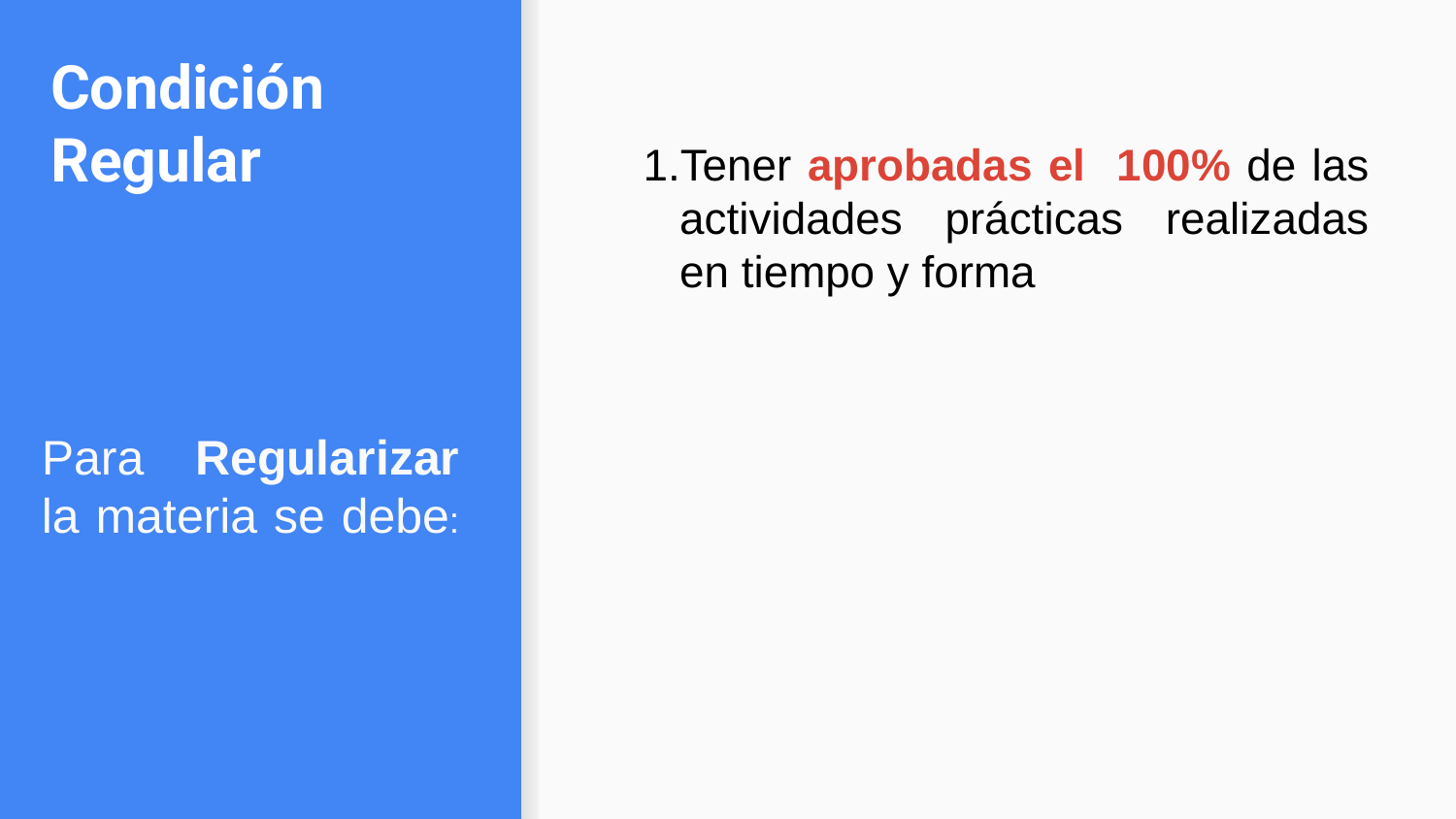

Tener aprobadas el  100% de las actividades prácticas realizadas en tiempo y forma

# Condición Regular
Para Regularizar la materia se debe: